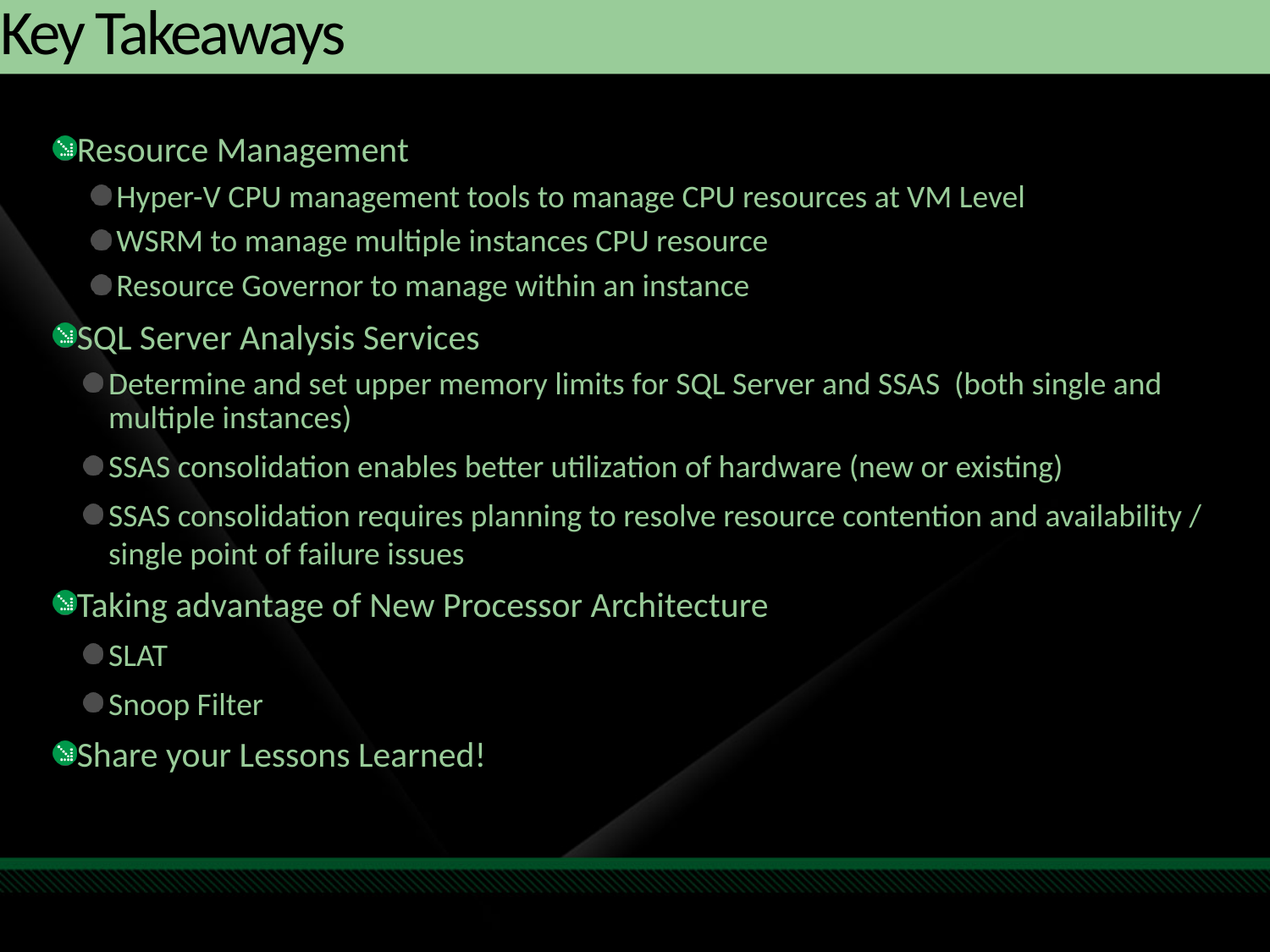

# Key Takeaways
Resource Management
Hyper-V CPU management tools to manage CPU resources at VM Level
WSRM to manage multiple instances CPU resource
Resource Governor to manage within an instance
SQL Server Analysis Services
Determine and set upper memory limits for SQL Server and SSAS  (both single and multiple instances)
SSAS consolidation enables better utilization of hardware (new or existing)
SSAS consolidation requires planning to resolve resource contention and availability / single point of failure issues
Taking advantage of New Processor Architecture
SLAT
Snoop Filter
Share your Lessons Learned!